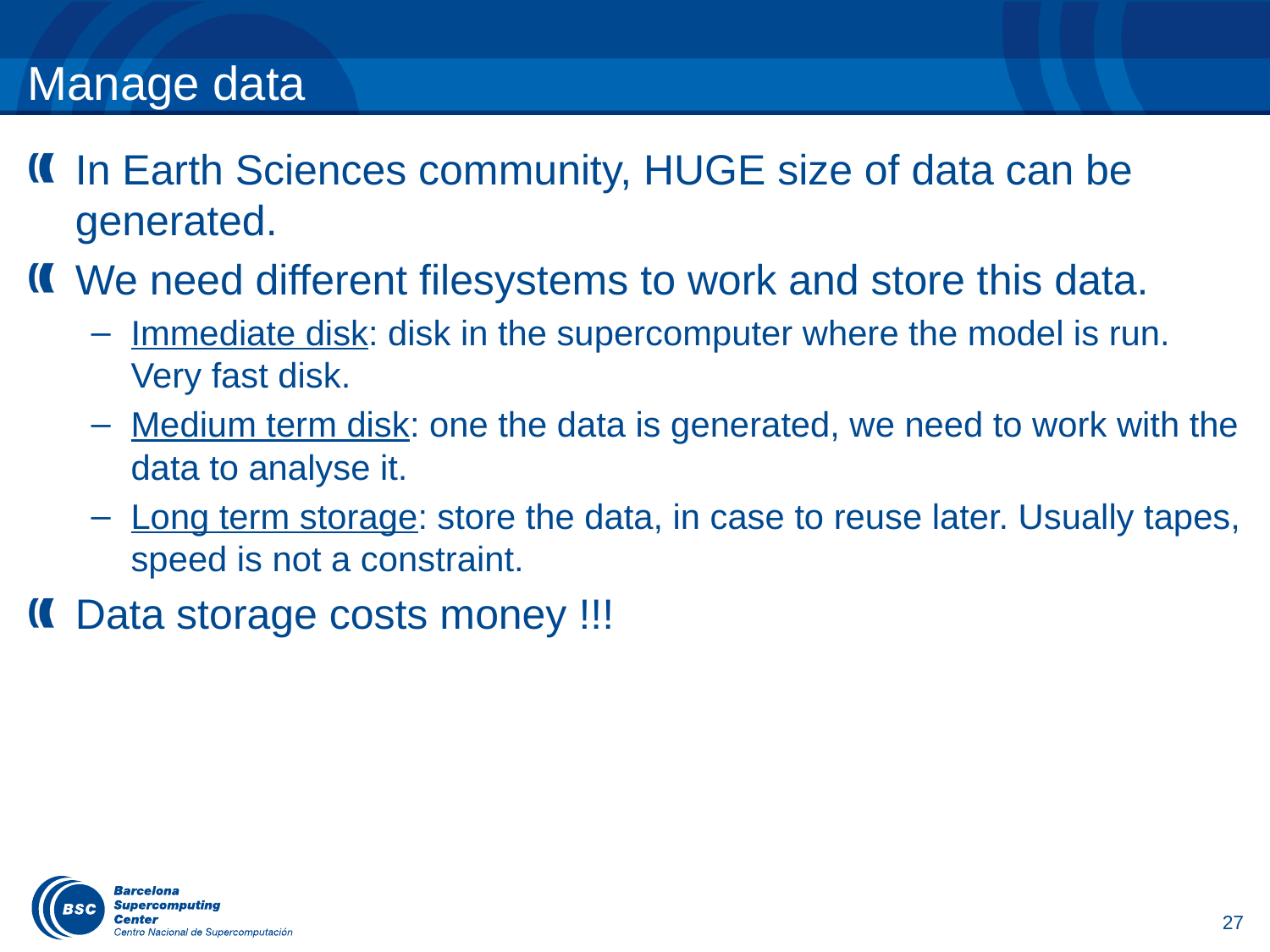

# Manage data
In Earth Sciences community, HUGE size of data can be generated.
We need different filesystems to work and store this data.
Immediate disk: disk in the supercomputer where the model is run. Very fast disk.
Medium term disk: one the data is generated, we need to work with the data to analyse it.
Long term storage: store the data, in case to reuse later. Usually tapes, speed is not a constraint.
Data storage costs money !!!
27